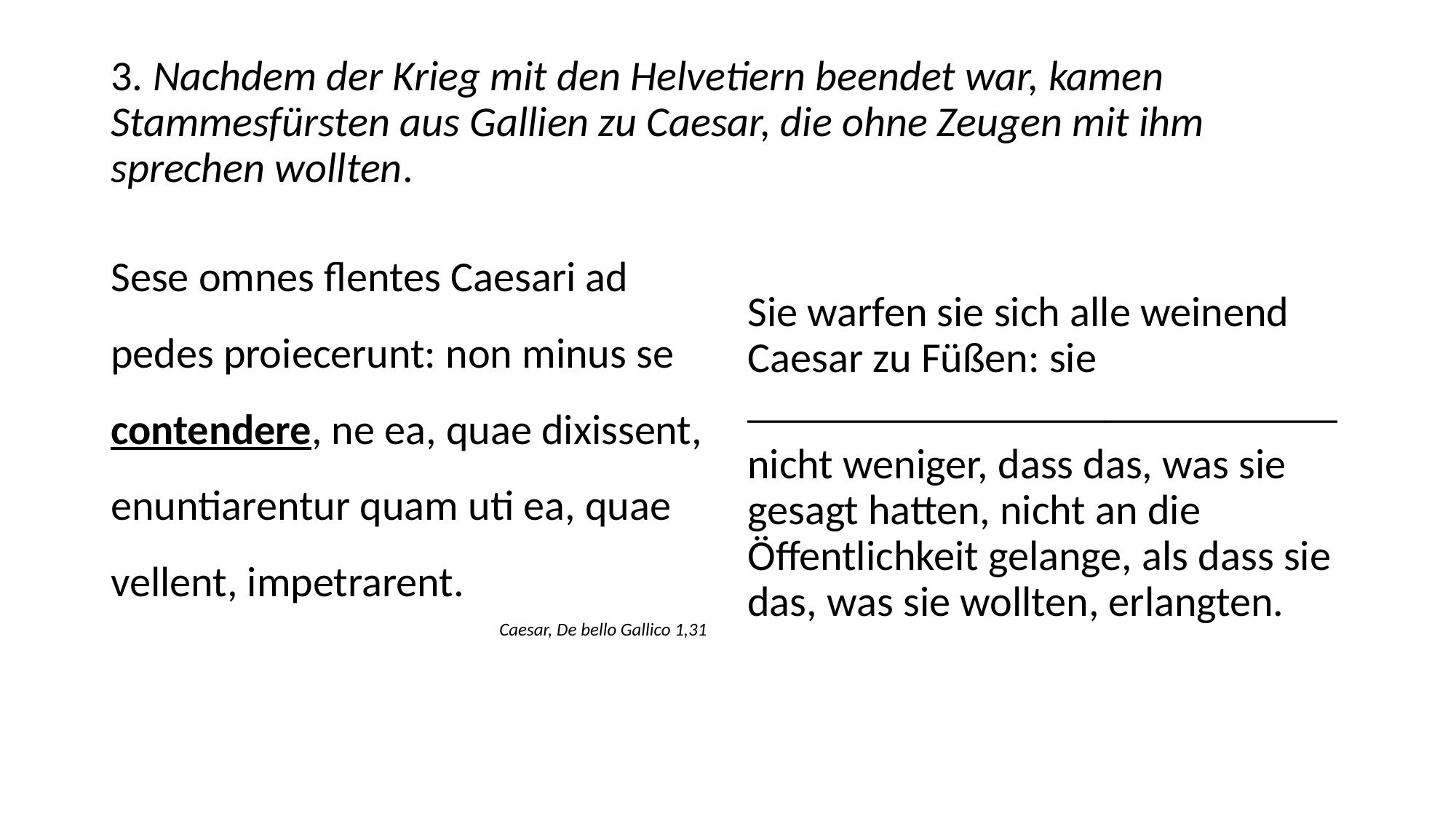

# 3. Nachdem der Krieg mit den Helvetiern beendet war, kamen Stammesfürsten aus Gallien zu Caesar, die ohne Zeugen mit ihm sprechen wollten.
Sese omnes flentes Caesari ad pedes proiecerunt: non minus se contendere, ne ea, quae dixissent, enuntiarentur quam uti ea, quae vellent, impetrarent.
Caesar, De bello Gallico 1,31

Sie warfen sie sich alle weinend Caesar zu Füßen: sie ____________________________
nicht weniger, dass das, was sie gesagt hatten, nicht an die Öffentlichkeit gelange, als dass sie das, was sie wollten, erlangten.